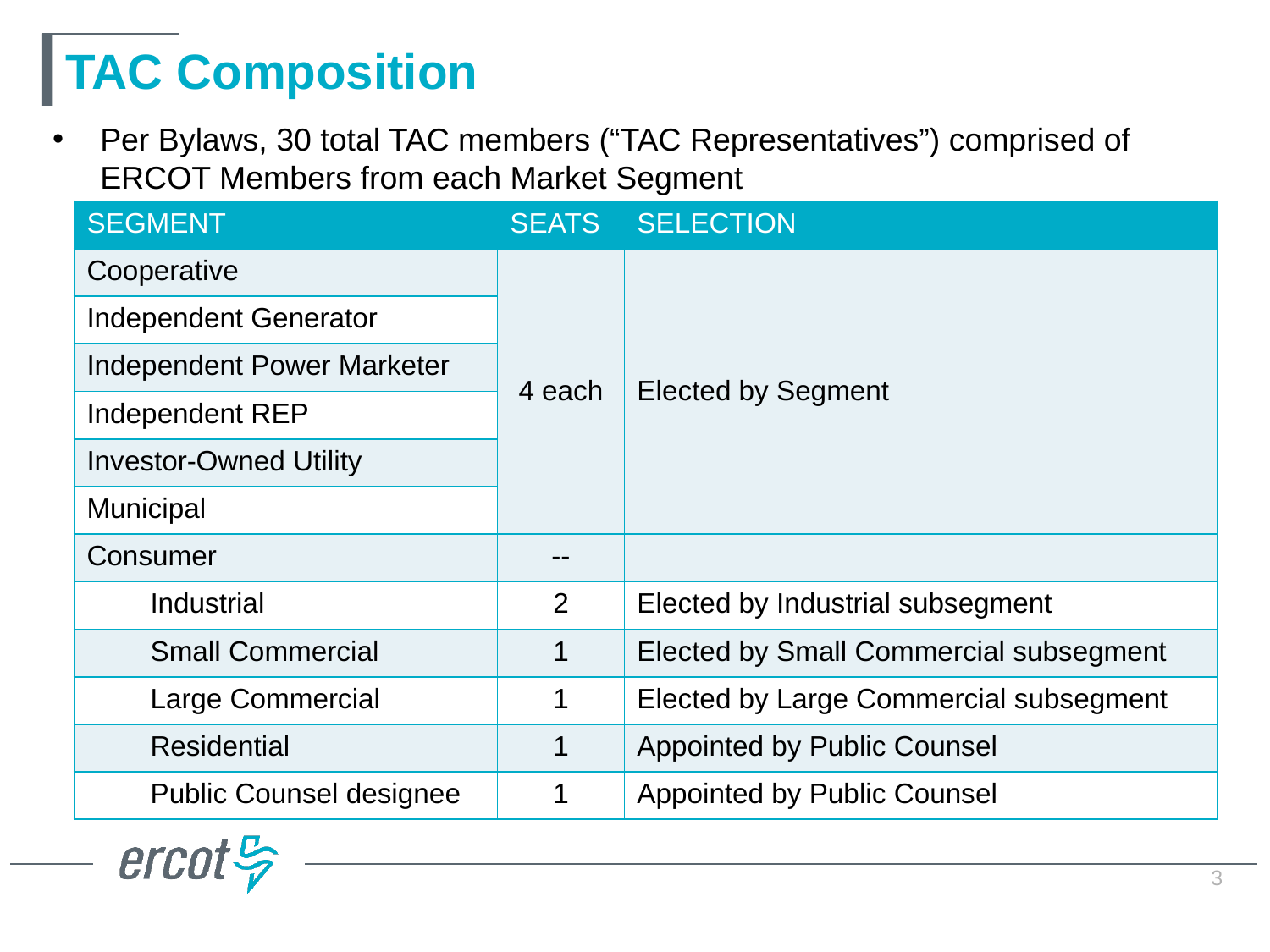

# TAC Composition
Per Bylaws, 30 total TAC members (“TAC Representatives”) comprised of ERCOT Members from each Market Segment

| SEGMENT | SEATS | SELECTION |
| --- | --- | --- |
| Cooperative | 4 each | Elected by Segment |
| Independent Generator |  |  |
| Independent Power Marketer |  |  |
| Independent REP |  |  |
| Investor-Owned Utility |  |  |
| Municipal |  |  |
| Consumer | -- |  |
| Industrial | 2 | Elected by Industrial subsegment |
| Small Commercial | 1 | Elected by Small Commercial subsegment |
| Large Commercial | 1 | Elected by Large Commercial subsegment |
| Residential | 1 | Appointed by Public Counsel |
| Public Counsel designee | 1 | Appointed by Public Counsel |
3